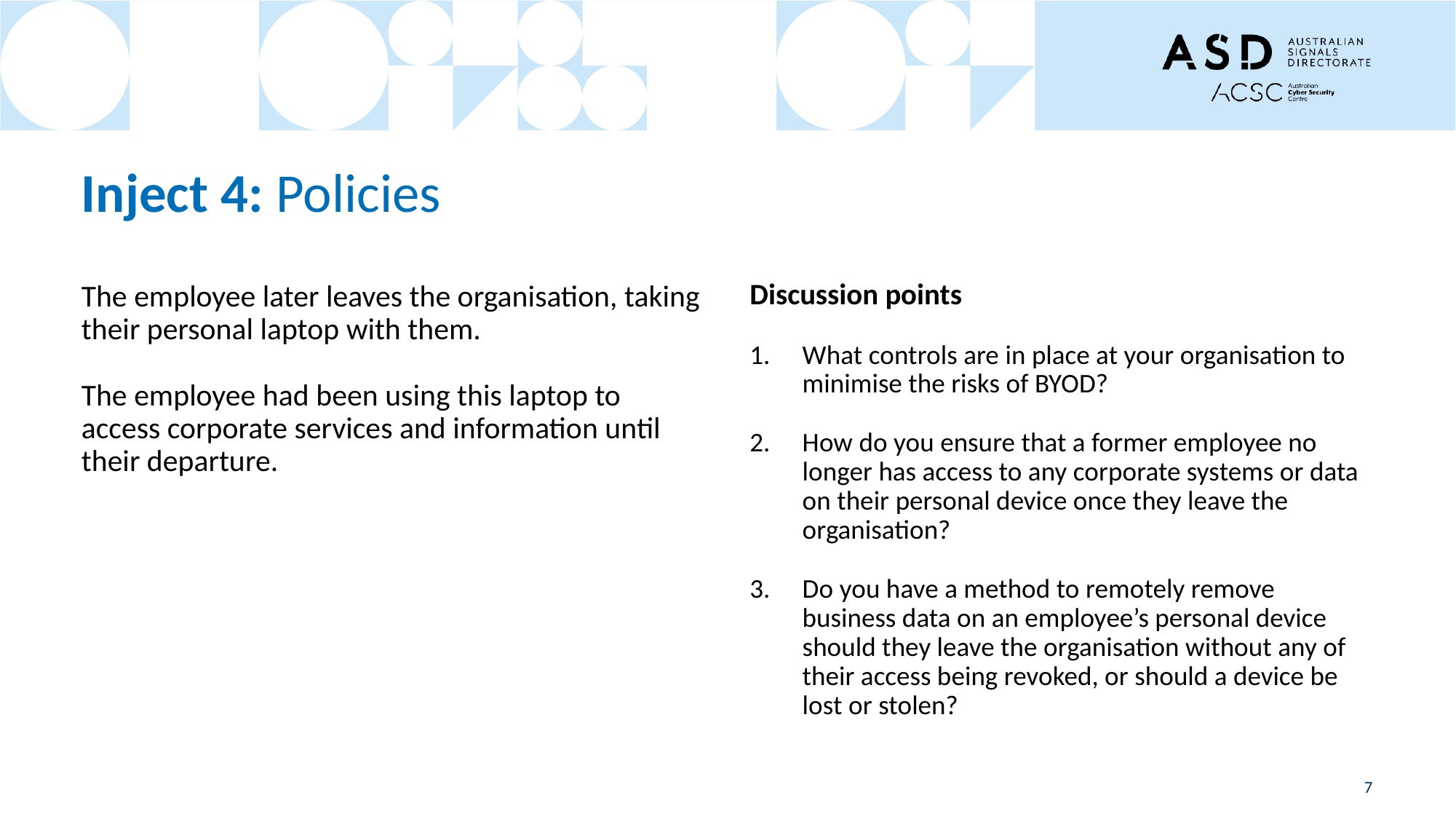

# Inject 4: Policies
Discussion points
What controls are in place at your organisation to minimise the risks of BYOD?
How do you ensure that a former employee no longer has access to any corporate systems or data on their personal device once they leave the organisation?
Do you have a method to remotely remove business data on an employee’s personal device should they leave the organisation without any of their access being revoked, or should a device be lost or stolen?
The employee later leaves the organisation, taking their personal laptop with them.
The employee had been using this laptop to access corporate services and information until their departure.
7